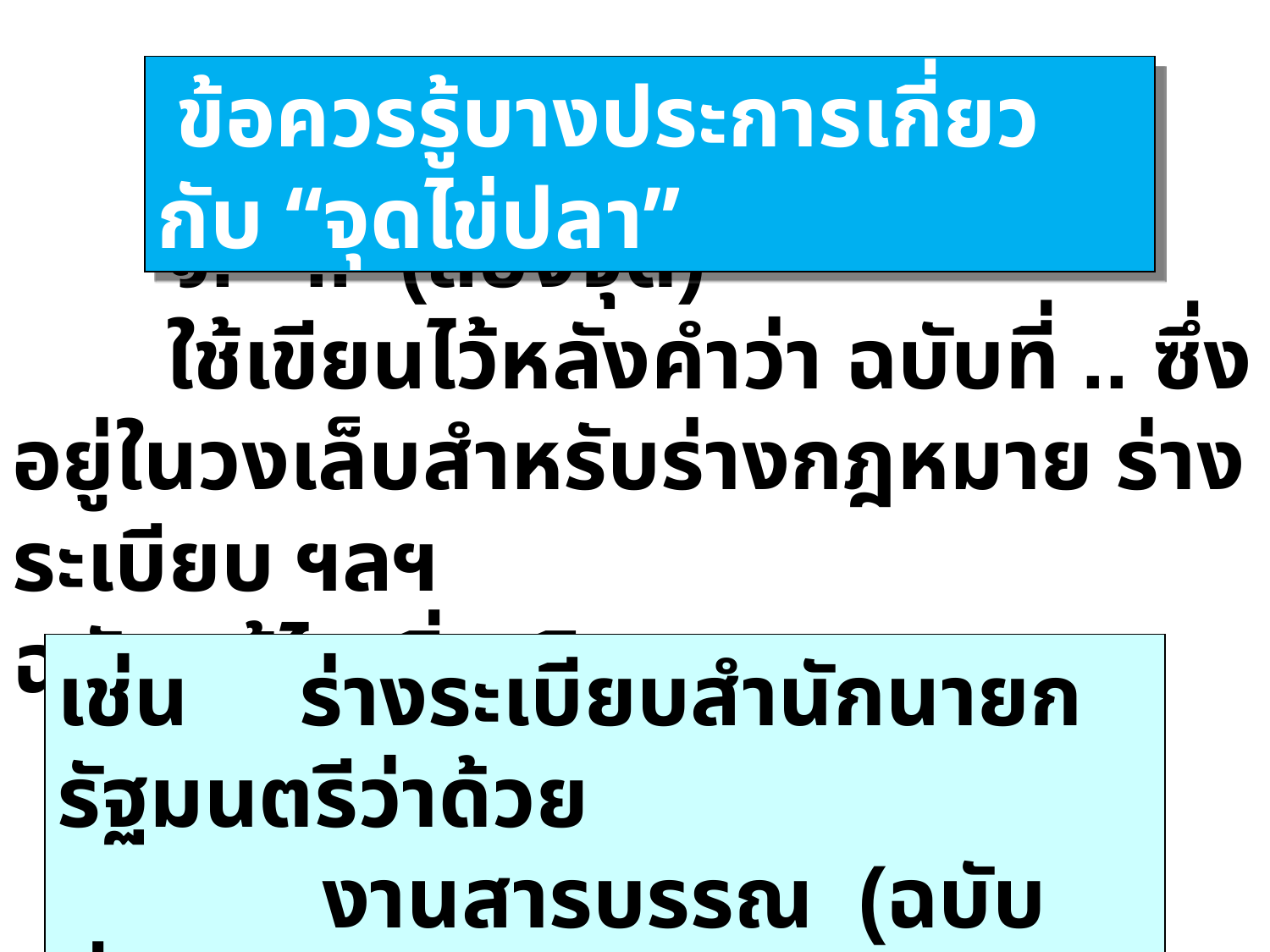

ข้อควรรู้บางประการเกี่ยวกับ “จุดไข่ปลา”
       ๑.   ..  (สองจุด)
       ใช้เขียนไว้หลังคำว่า ฉบับที่ .. ซึ่งอยู่ในวงเล็บสำหรับร่างกฎหมาย ร่างระเบียบ ฯลฯ
ฉบับแก้ไขเพิ่มเติม
เช่น     ร่างระเบียบสำนักนายกรัฐมนตรีว่าด้วย
            งานสารบรรณ  (ฉบับที่ ..) พ.ศ. ....